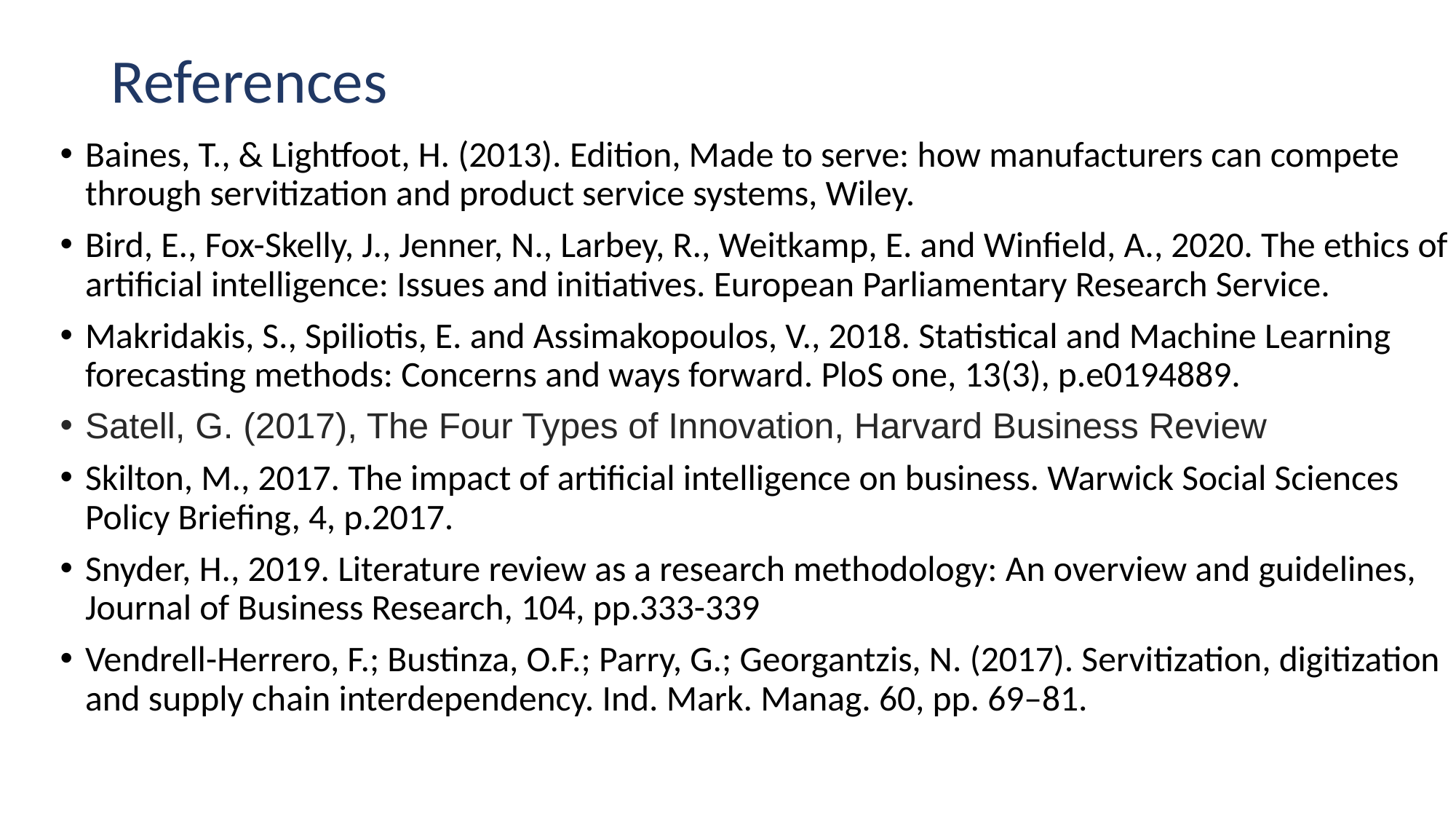

# References
Baines, T., & Lightfoot, H. (2013). Edition, Made to serve: how manufacturers can compete through servitization and product service systems, Wiley.
Bird, E., Fox-Skelly, J., Jenner, N., Larbey, R., Weitkamp, E. and Winfield, A., 2020. The ethics of artificial intelligence: Issues and initiatives. European Parliamentary Research Service.
Makridakis, S., Spiliotis, E. and Assimakopoulos, V., 2018. Statistical and Machine Learning forecasting methods: Concerns and ways forward. PloS one, 13(3), p.e0194889.
Satell, G. (2017), The Four Types of Innovation, Harvard Business Review
Skilton, M., 2017. The impact of artificial intelligence on business. Warwick Social Sciences Policy Briefing, 4, p.2017.
Snyder, H., 2019. Literature review as a research methodology: An overview and guidelines, Journal of Business Research, 104, pp.333-339
Vendrell-Herrero, F.; Bustinza, O.F.; Parry, G.; Georgantzis, N. (2017). Servitization, digitization and supply chain interdependency. Ind. Mark. Manag. 60, pp. 69–81.